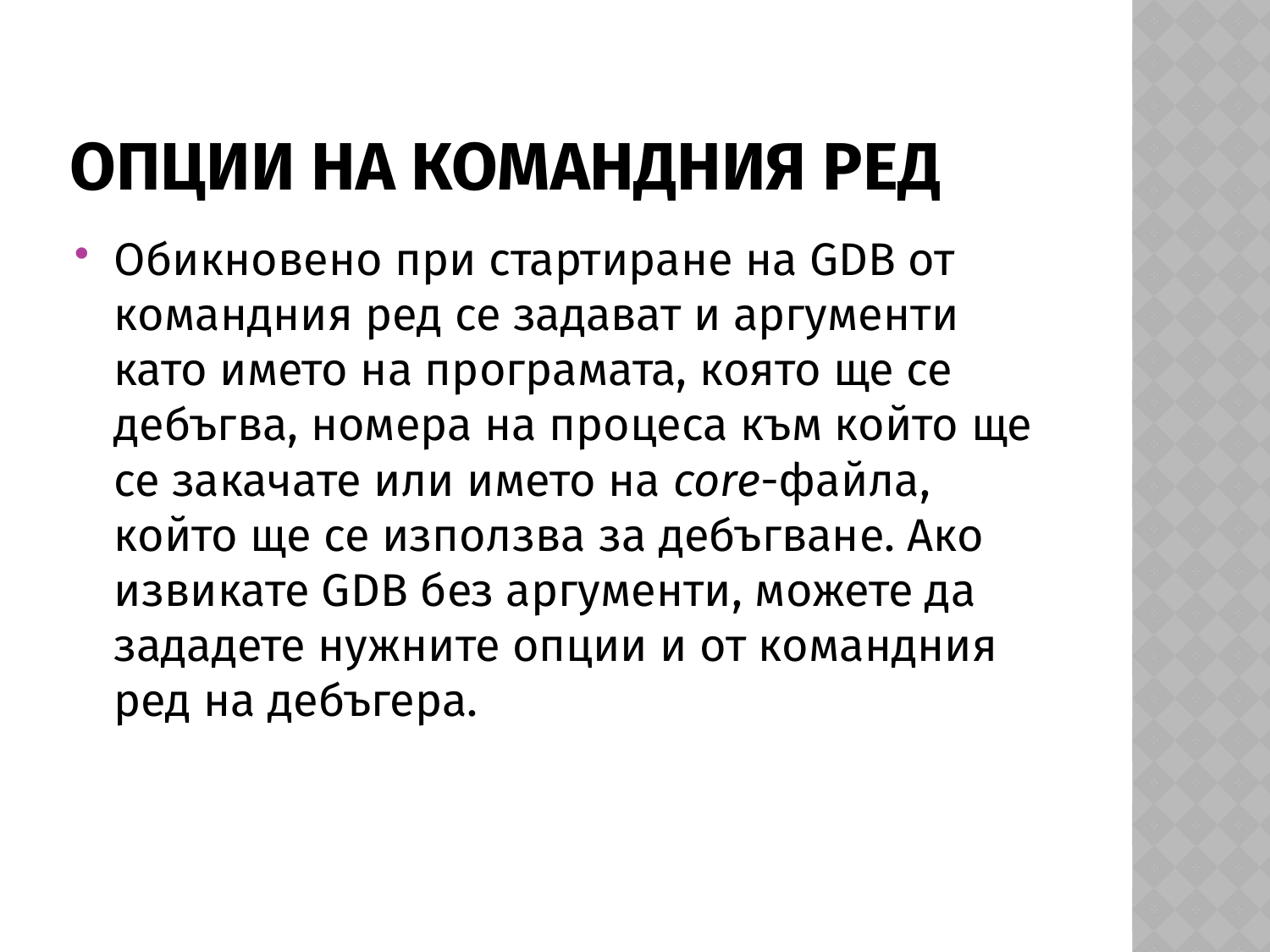

# Опции на командния ред
Обикновено при стартиране на GDB от командния ред се задават и аргументи като името на програмата, която ще се дебъгва, номера на процеса към който ще се закачате или името на core-файла, който ще се използва за дебъгване. Ако извикате GDB без аргументи, можете да зададете нужните опции и от командния ред на дебъгера.